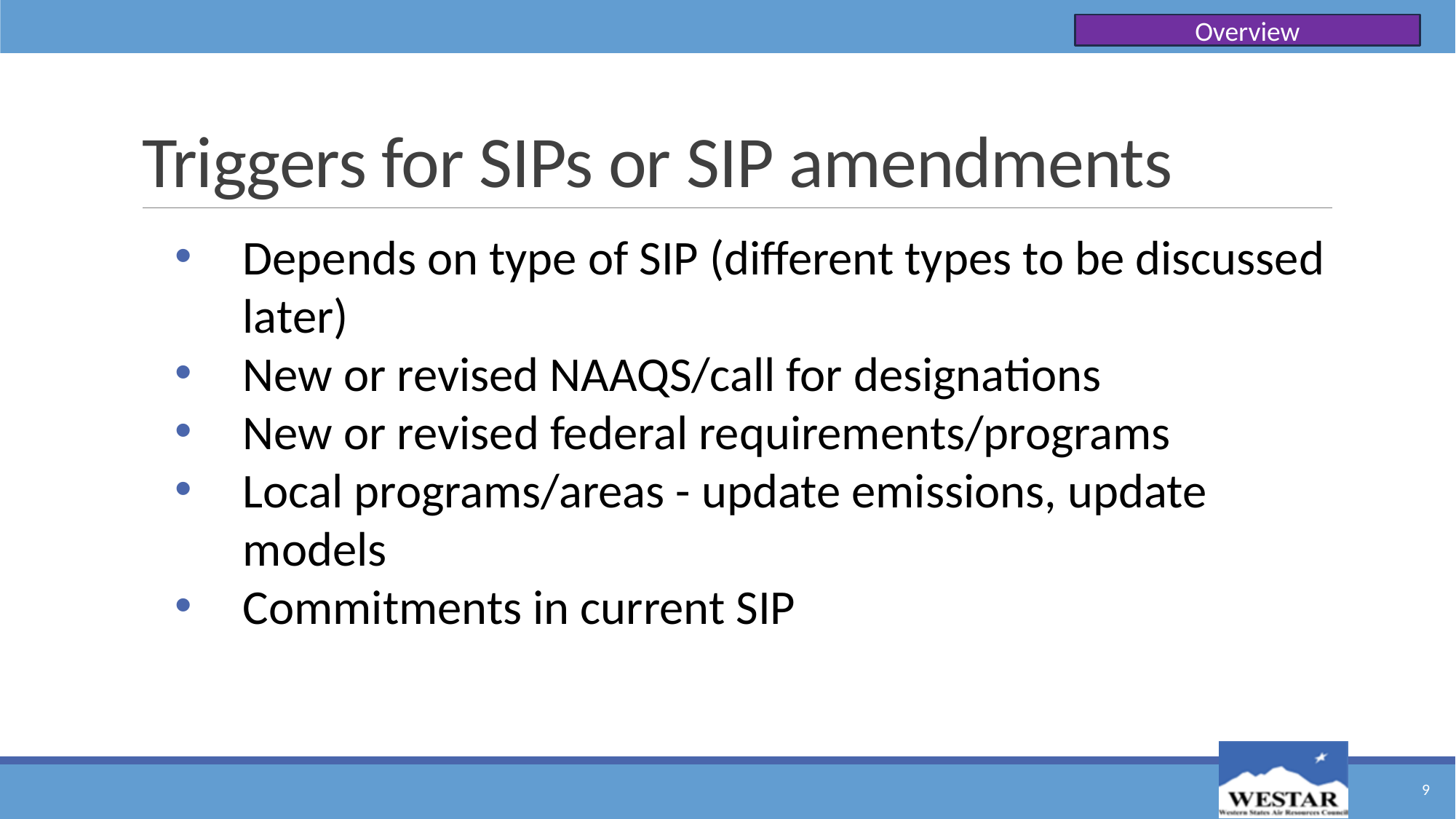

Overview
# Triggers for SIPs or SIP amendments
Depends on type of SIP (different types to be discussed later)
New or revised NAAQS/call for designations
New or revised federal requirements/programs
Local programs/areas - update emissions, update models
Commitments in current SIP

9